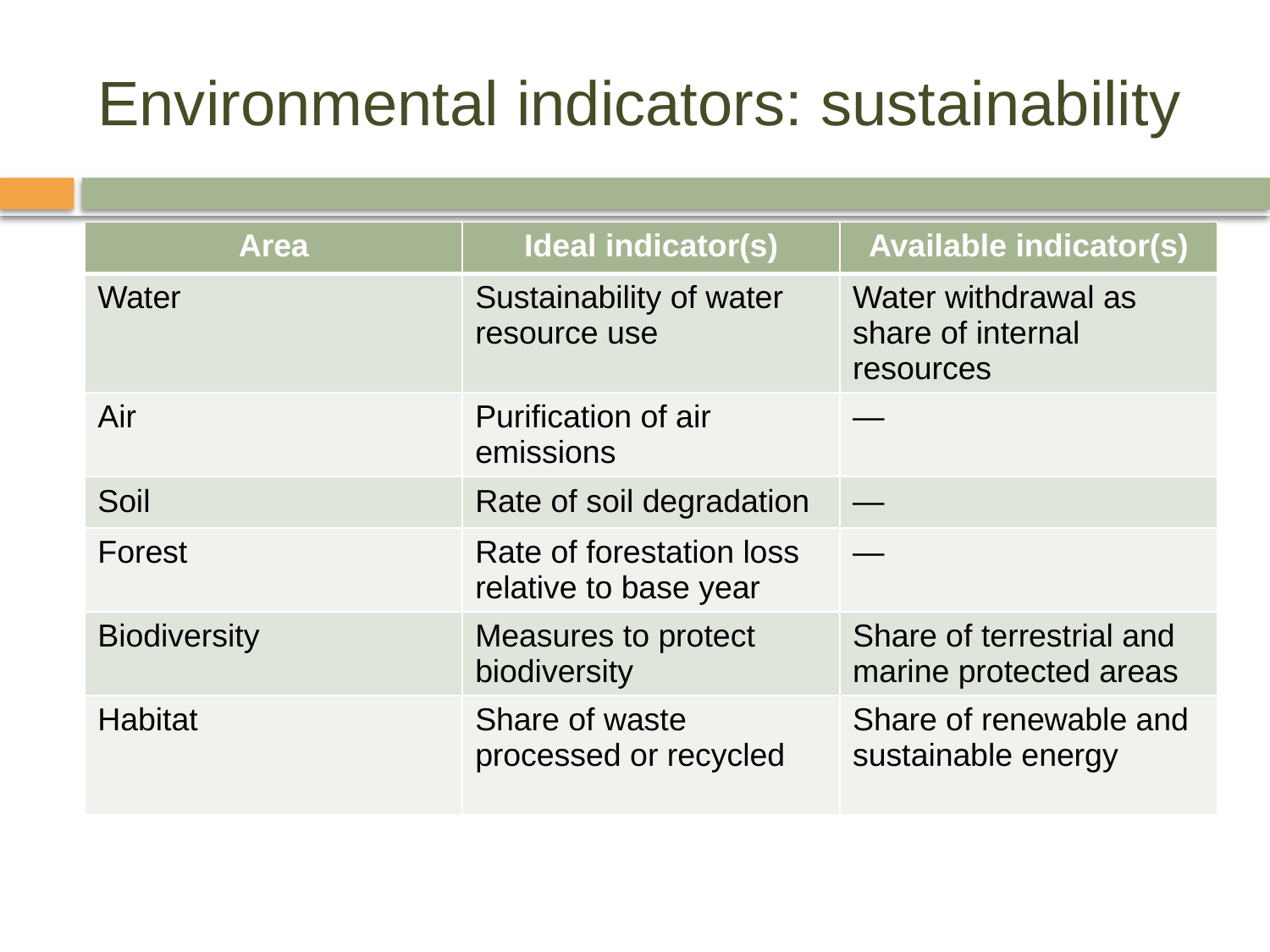

# Environmental indicators: sustainability
| Area | Ideal indicator(s) | Available indicator(s) |
| --- | --- | --- |
| Water | Sustainability of water resource use | Water withdrawal as share of internal resources |
| Air | Purification of air emissions | — |
| Soil | Rate of soil degradation | — |
| Forest | Rate of forestation loss relative to base year | — |
| Biodiversity | Measures to protect biodiversity | Share of terrestrial and marine protected areas |
| Habitat | Share of waste processed or recycled | Share of renewable and sustainable energy |